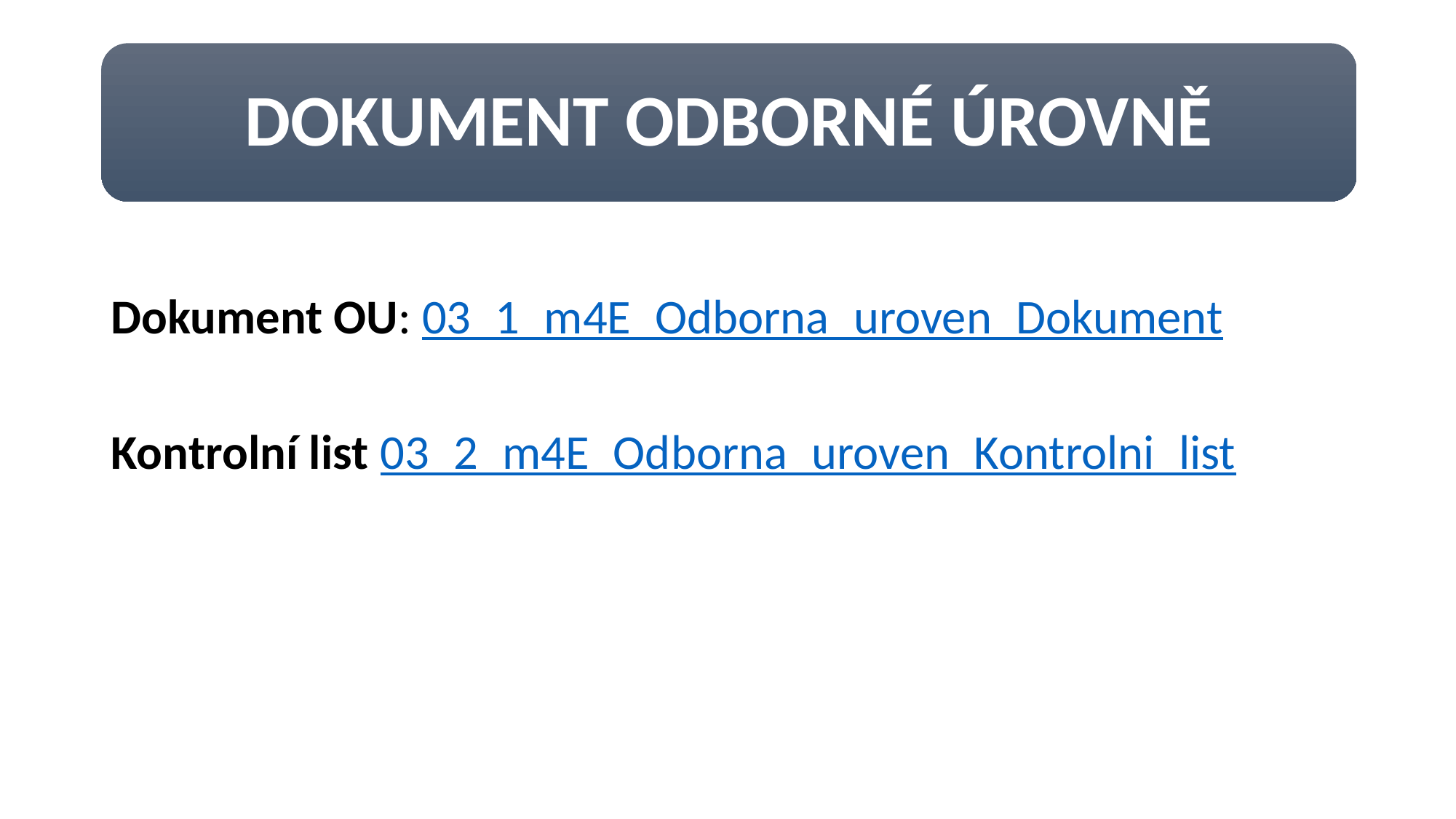

Dokument odborné úrovně
#

Dokument OU: 03_1_m4E_Odborna_uroven_Dokument

Kontrolní list 03_2_m4E_Odborna_uroven_Kontrolni_list